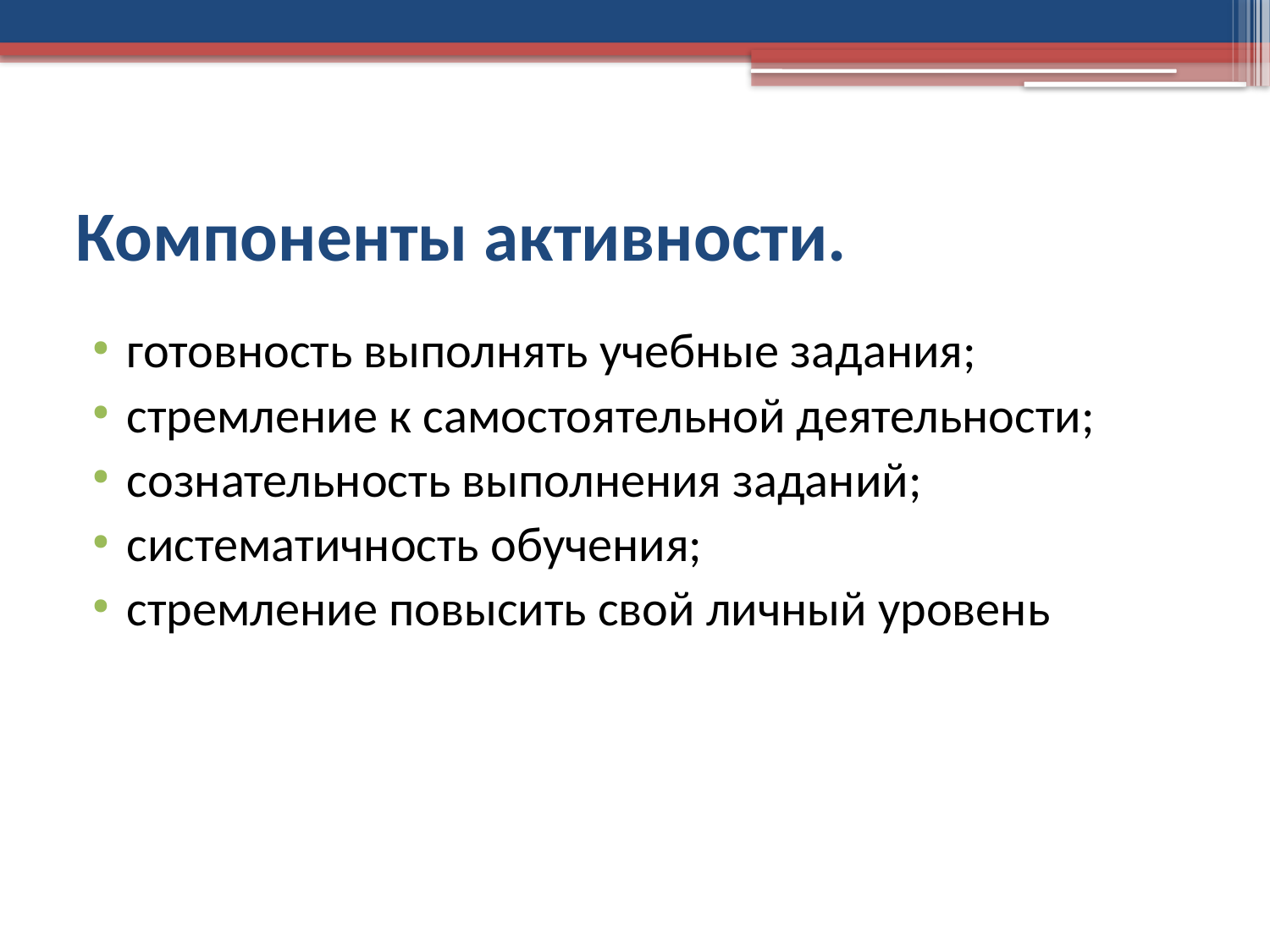

# Компоненты активности.
готовность выполнять учебные задания;
стремление к самостоятельной деятельности;
сознательность выполнения заданий;
систематичность обучения;
стремление повысить свой личный уровень